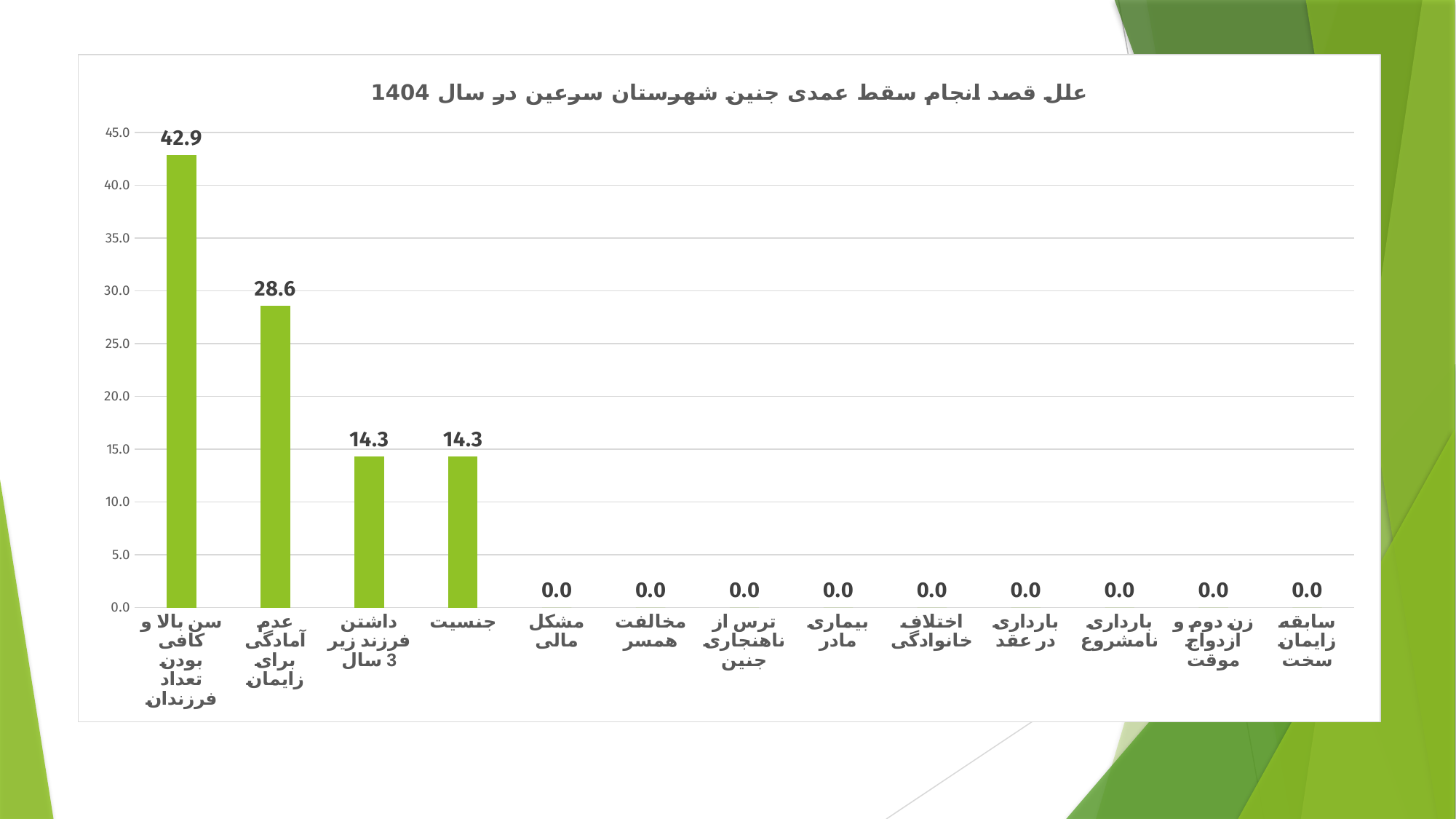

### Chart: علل قصد انجام سقط عمدی جنین شهرستان سرعین در سال 1404

| Category |  |
|---|---|
| سن بالا و کافی بودن تعداد فرزندان | 42.85714285714275 |
| عدم آمادگی برای زایمان | 28.57142857142857 |
| داشتن فرزند زیر 3 سال | 14.285714285714286 |
| جنسیت | 14.285714285714286 |
| مشکل مالی | 0.0 |
| مخالفت همسر | 0.0 |
| ترس از ناهنجاری جنین | 0.0 |
| بیماری مادر | 0.0 |
| اختلاف خانوادگی | 0.0 |
| بارداری در عقد | 0.0 |
| بارداری نامشروع | 0.0 |
| زن دوم و ازدواج موقت | 0.0 |
| سابقه زایمان سخت | 0.0 |
#